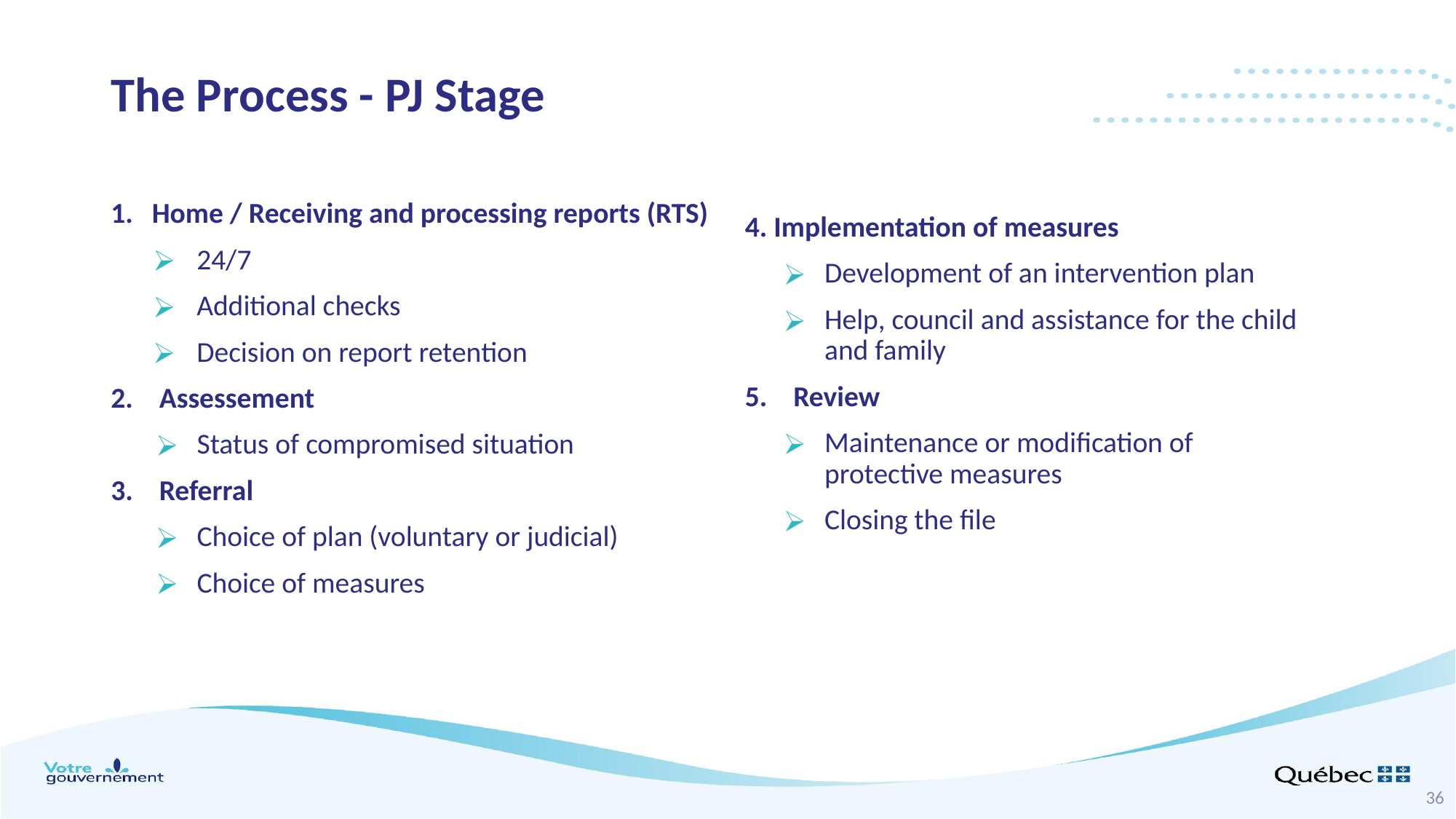

# The Process - PJ Stage

 4. Implementation of measures
Development of an intervention plan
Help, council and assistance for the child and family
 5.    Review
Maintenance or modification of protective measures
Closing the file

1. 	Home / Receiving and processing reports (RTS)
24/7
Additional checks
Decision on report retention
2.    Assessement
Status of compromised situation
3.    Referral
Choice of plan (voluntary or judicial)
Choice of measures

36